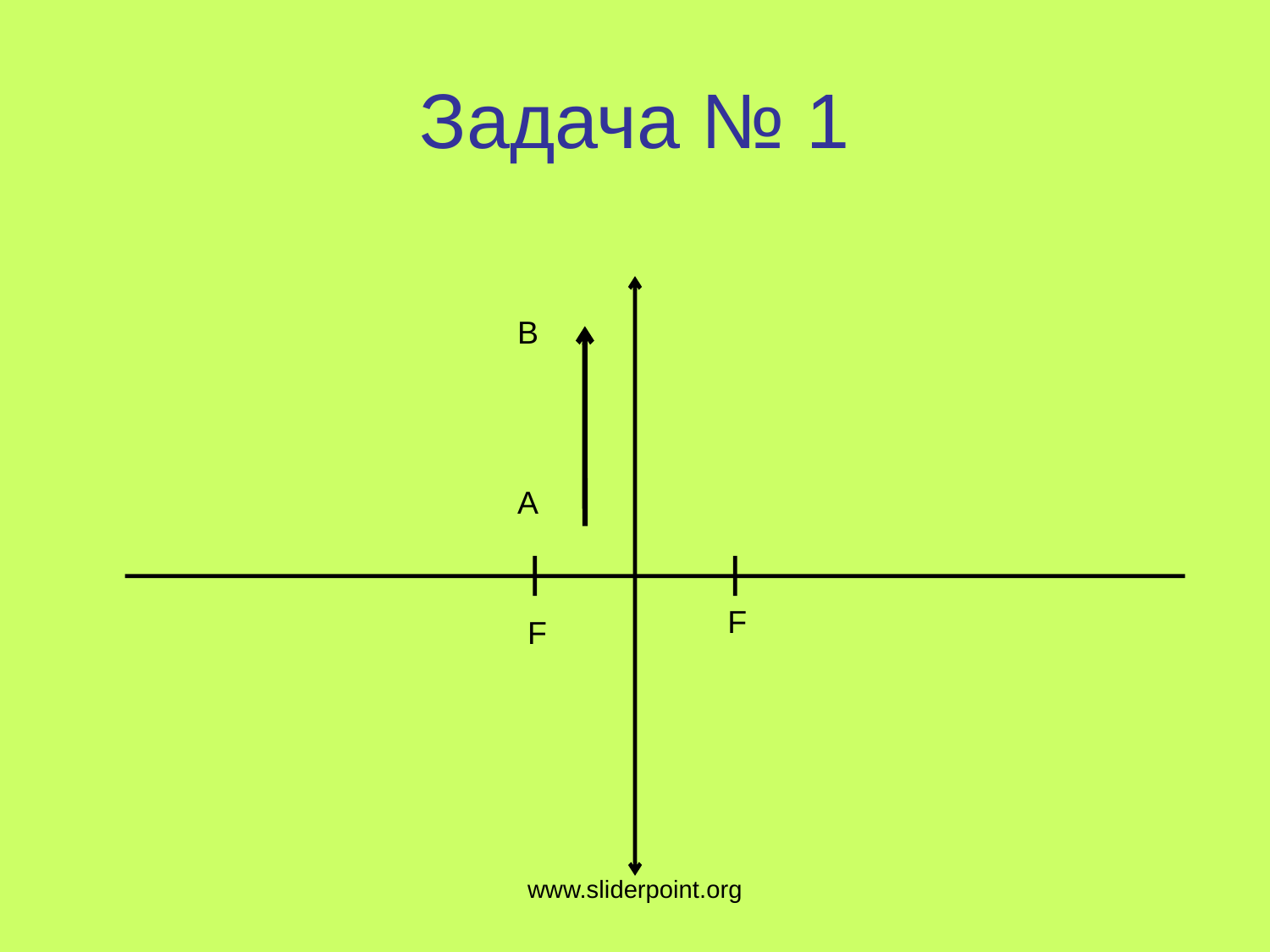

# Задача № 1

В

А

F
F
www.sliderpoint.org